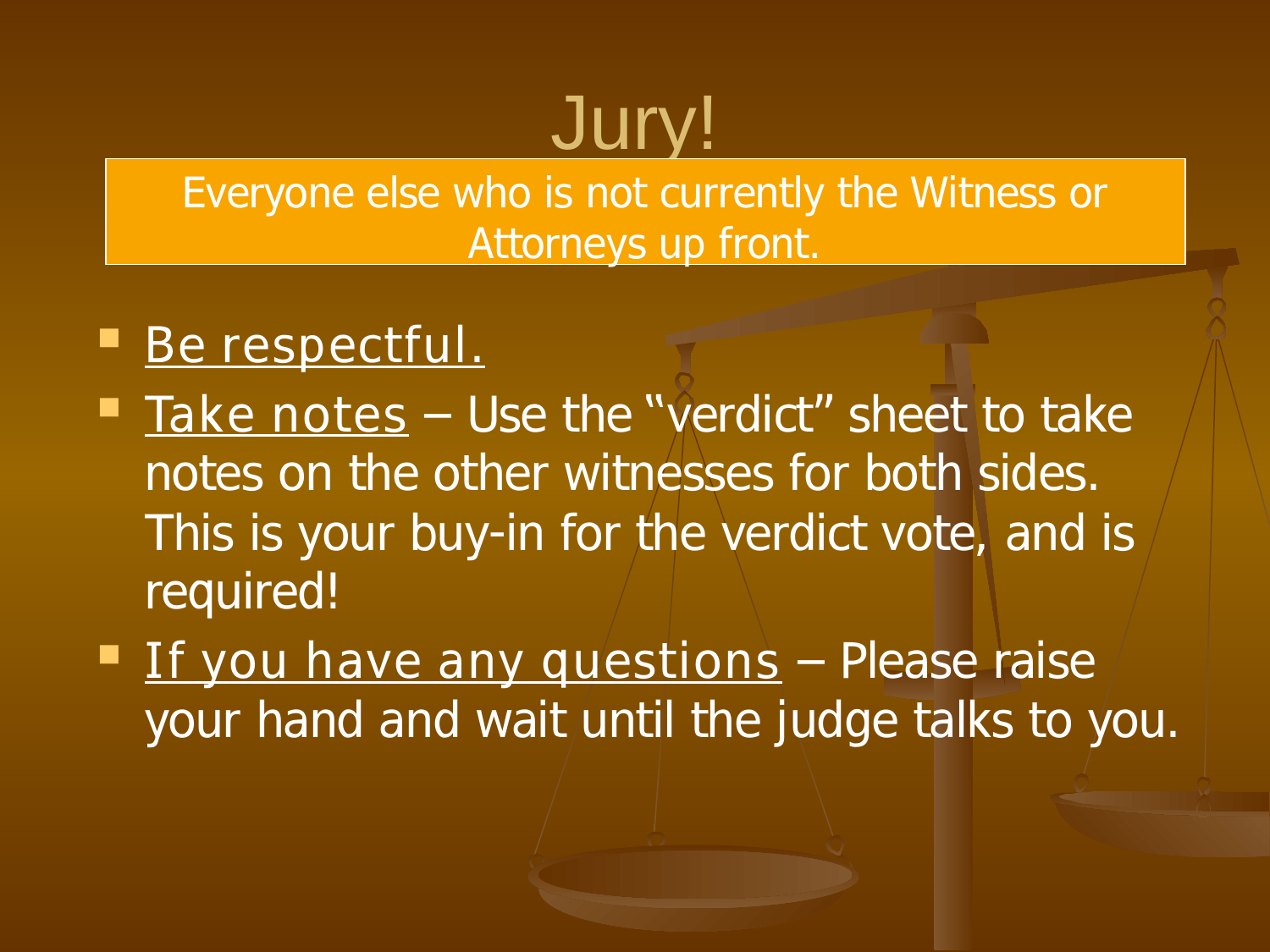

# Jury!
Everyone else who is not currently the Witness or Attorneys up front.
Be respectful.
Take notes – Use the “verdict” sheet to take notes on the other witnesses for both sides.  This is your buy-in for the verdict vote, and is required!
If you have any questions – Please raise your hand and wait until the judge talks to you.